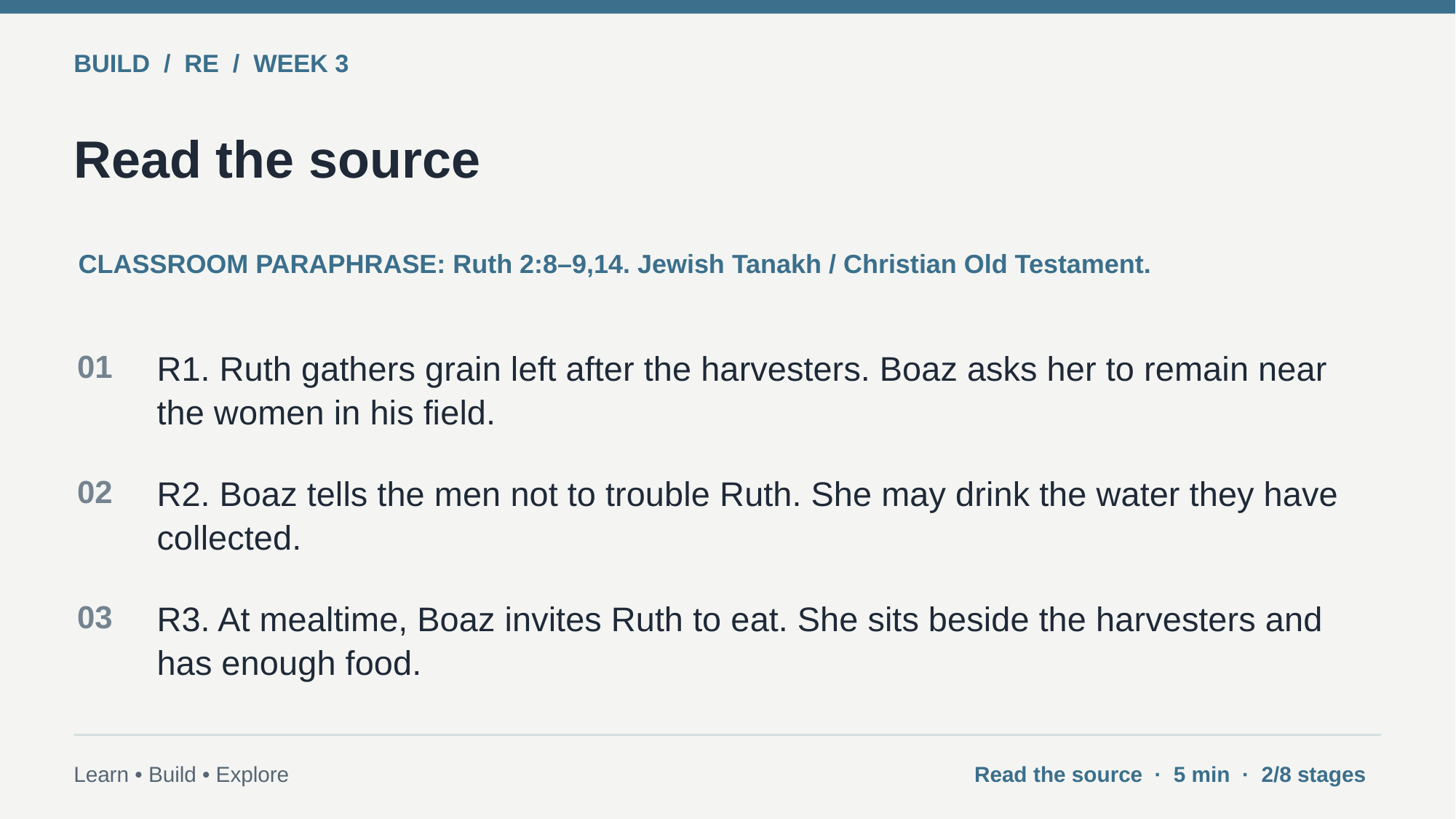

BUILD  /  RE  /  WEEK 3
Read the source
CLASSROOM PARAPHRASE: Ruth 2:8–9,14. Jewish Tanakh / Christian Old Testament.
01
R1. Ruth gathers grain left after the harvesters. Boaz asks her to remain near the women in his field.
02
R2. Boaz tells the men not to trouble Ruth. She may drink the water they have collected.
03
R3. At mealtime, Boaz invites Ruth to eat. She sits beside the harvesters and has enough food.

Learn • Build • Explore
Read the source  ·  5 min  ·  2/8 stages